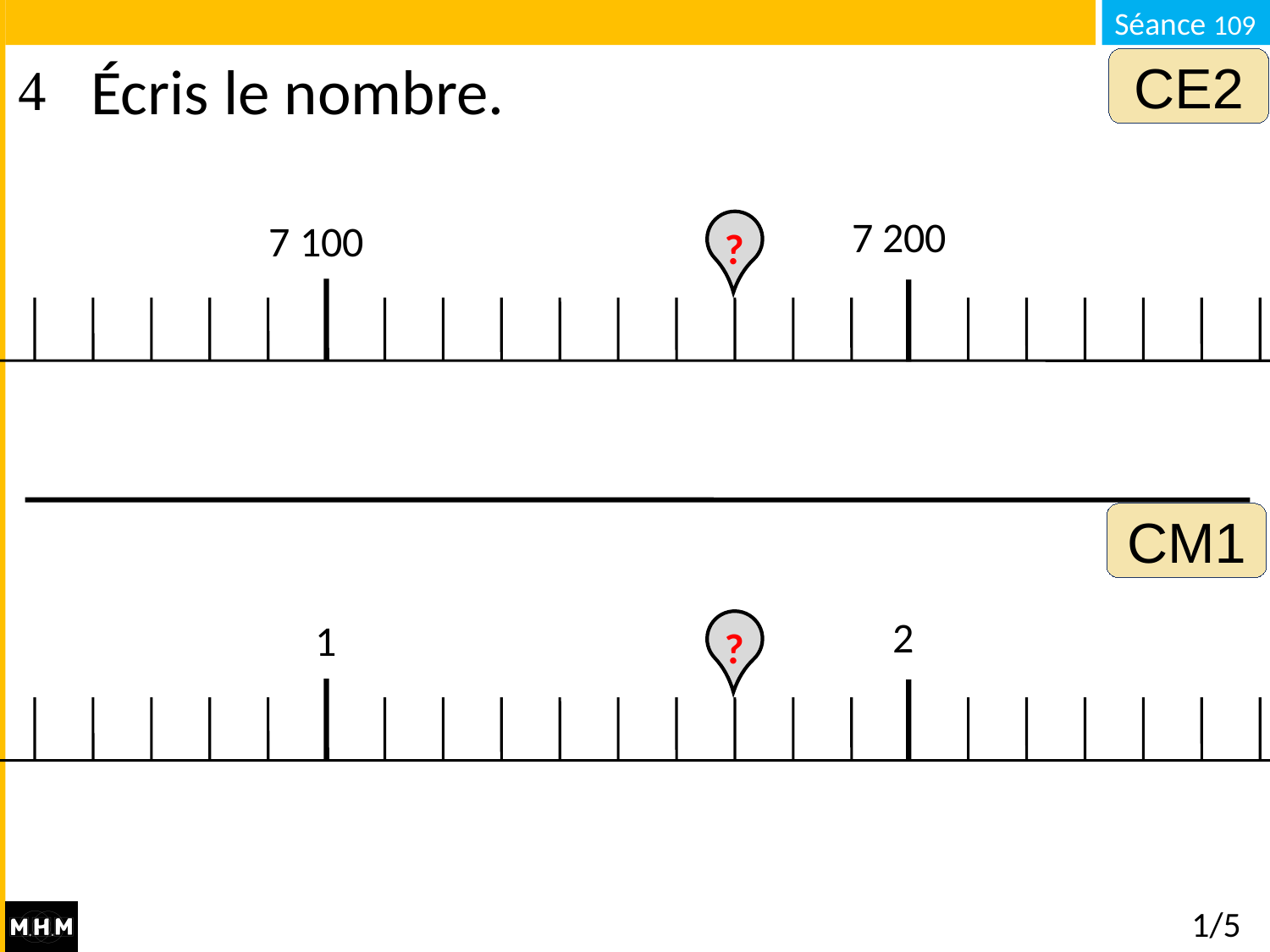

# Écris le nombre.
CE2
7 200
7 100

?

CM1
2
1

?
1/5